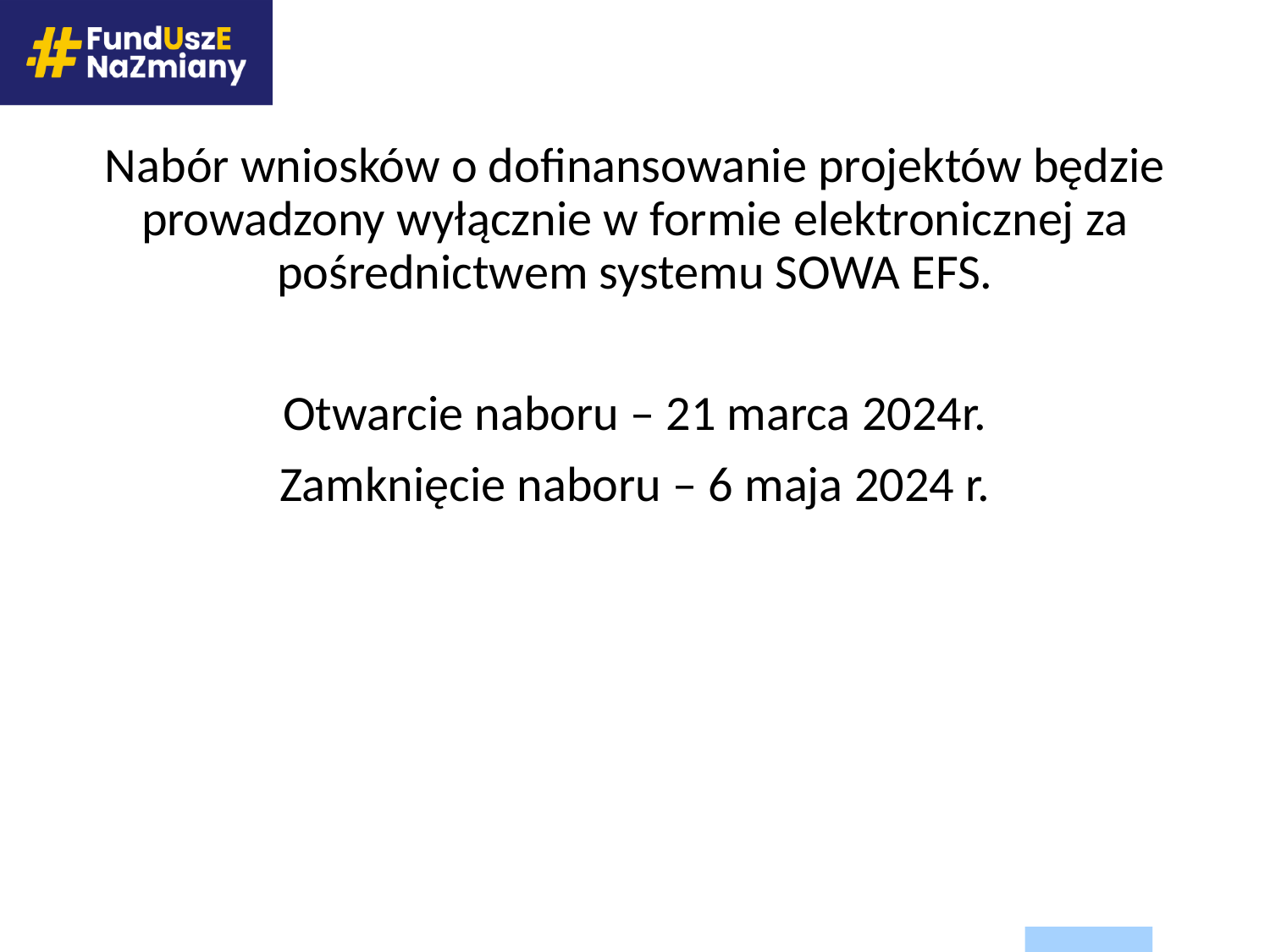

Nabór wniosków o dofinansowanie projektów będzie prowadzony wyłącznie w formie elektronicznej za pośrednictwem systemu SOWA EFS.

Otwarcie naboru – 21 marca 2024r.
Zamknięcie naboru – 6 maja 2024 r.